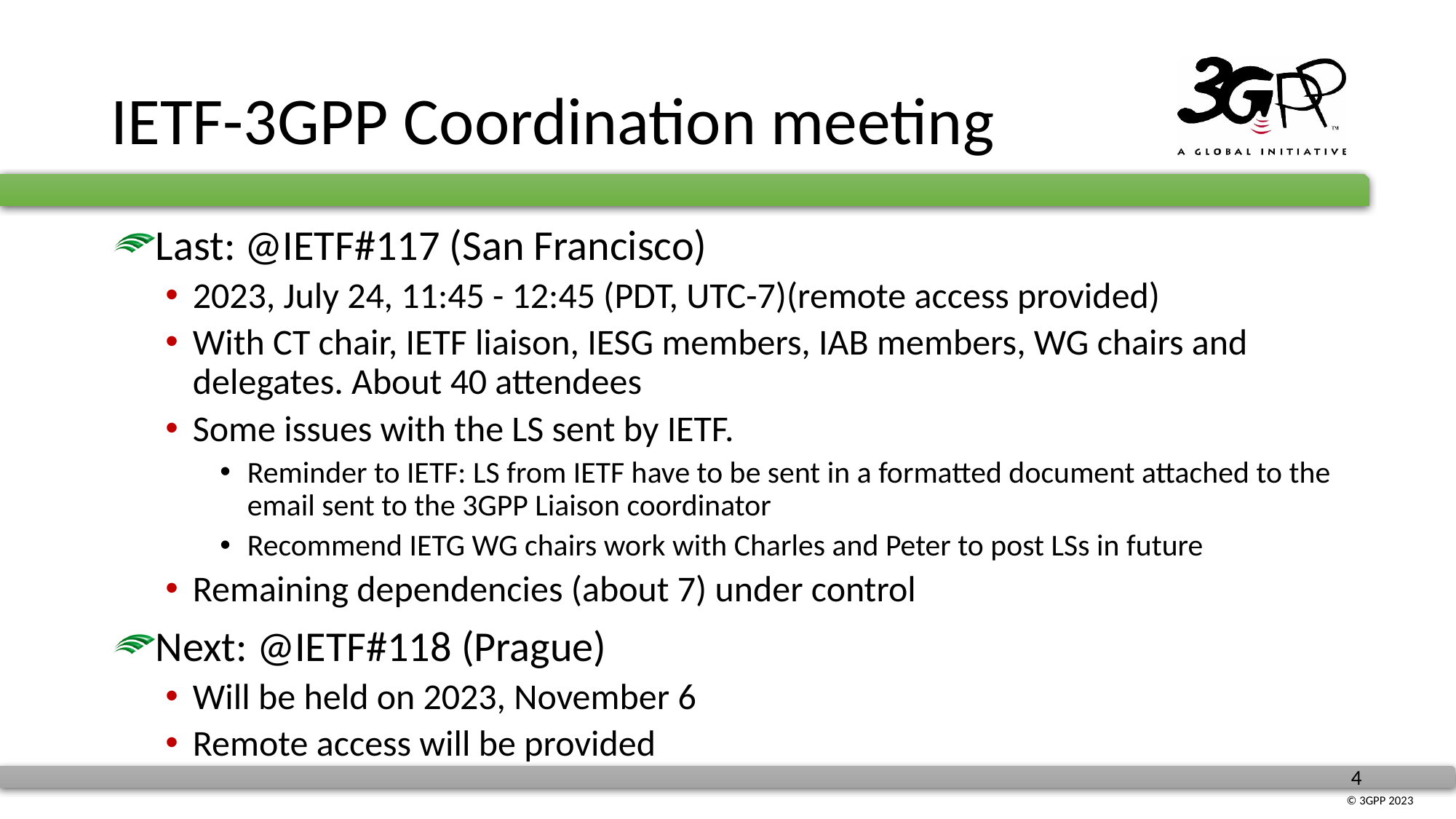

# IETF-3GPP Coordination meeting
Last: @IETF#117 (San Francisco)
2023, July 24, 11:45 - 12:45 (PDT, UTC-7)(remote access provided)
With CT chair, IETF liaison, IESG members, IAB members, WG chairs and delegates. About 40 attendees
Some issues with the LS sent by IETF.
Reminder to IETF: LS from IETF have to be sent in a formatted document attached to the email sent to the 3GPP Liaison coordinator
Recommend IETG WG chairs work with Charles and Peter to post LSs in future
Remaining dependencies (about 7) under control
Next: @IETF#118 (Prague)
Will be held on 2023, November 6
Remote access will be provided